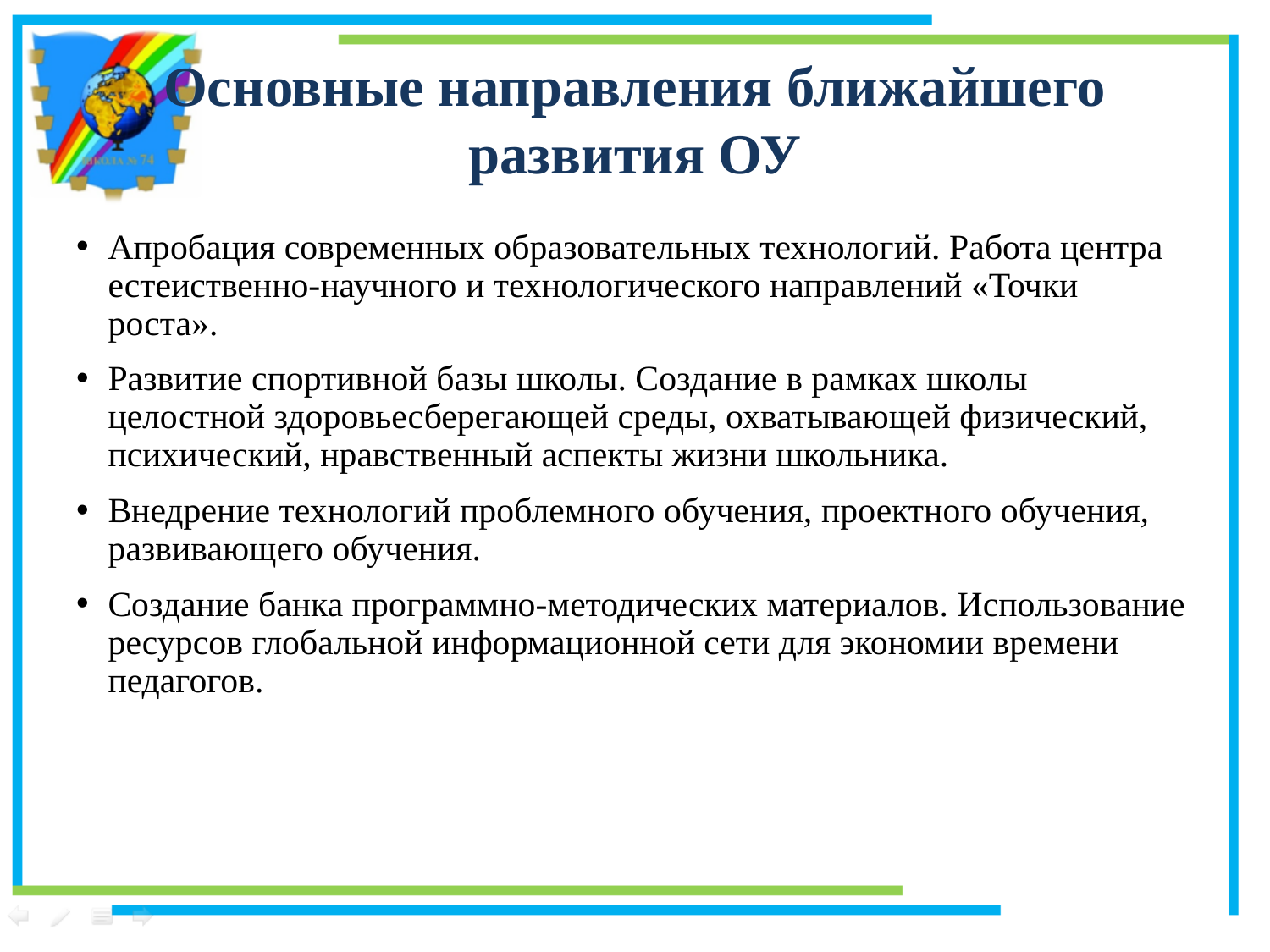

# Основные направления ближайшего развития ОУ
Апробация современных образовательных технологий. Работа центра естеиственно-научного и технологического направлений «Точки роста».
Развитие спортивной базы школы. Создание в рамках школы целостной здоровьесберегающей среды, охватывающей физический, психический, нравственный аспекты жизни школьника.
Внедрение технологий проблемного обучения, проектного обучения, развивающего обучения.
Создание банка программно-методических материалов. Использование ресурсов глобальной информационной сети для экономии времени педагогов.